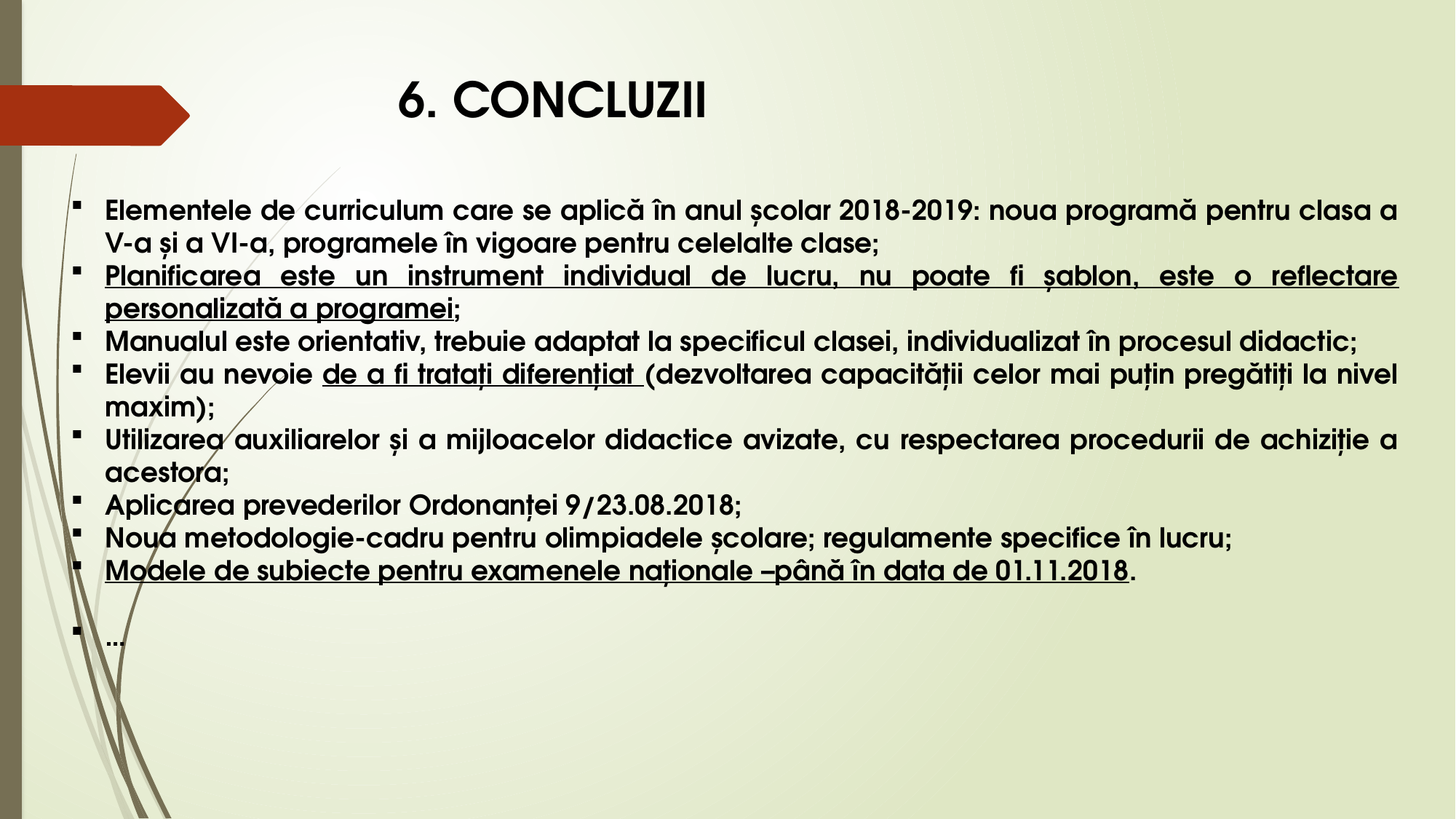

6. CONCLUZII

Elementele de curriculum care se aplică în anul școlar 2018-2019: noua programă pentru clasa a V-a și a VI-a, programele în vigoare pentru celelalte clase;
Planificarea este un instrument individual de lucru, nu poate fi șablon, este o reflectare personalizată a programei;
Manualul este orientativ, trebuie adaptat la specificul clasei, individualizat în procesul didactic;
Elevii au nevoie de a fi tratați diferențiat (dezvoltarea capacității celor mai puțin pregătiți la nivel maxim);
Utilizarea auxiliarelor și a mijloacelor didactice avizate, cu respectarea procedurii de achiziție a acestora;
Aplicarea prevederilor Ordonanței 9/23.08.2018;
Noua metodologie-cadru pentru olimpiadele școlare; regulamente specifice în lucru;
Modele de subiecte pentru examenele naționale –până în data de 01.11.2018.

…